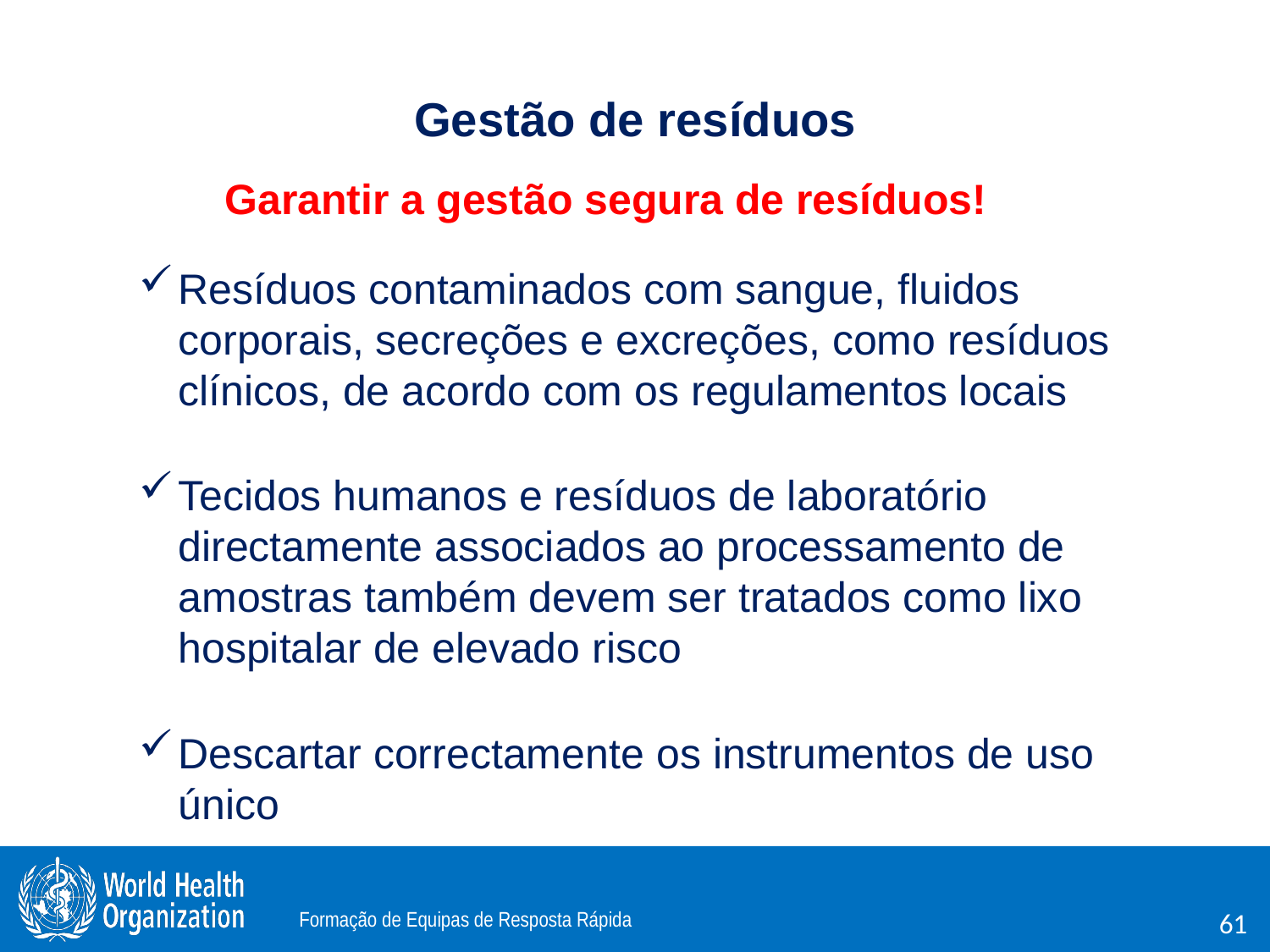

# Gestão de resíduos
Garantir a gestão segura de resíduos!

Resíduos contaminados com sangue, fluidos corporais, secreções e excreções, como resíduos clínicos, de acordo com os regulamentos locais

Tecidos humanos e resíduos de laboratório  directamente associados ao processamento de amostras também devem ser tratados como lixo hospitalar de elevado risco

Descartar correctamente os instrumentos de uso único